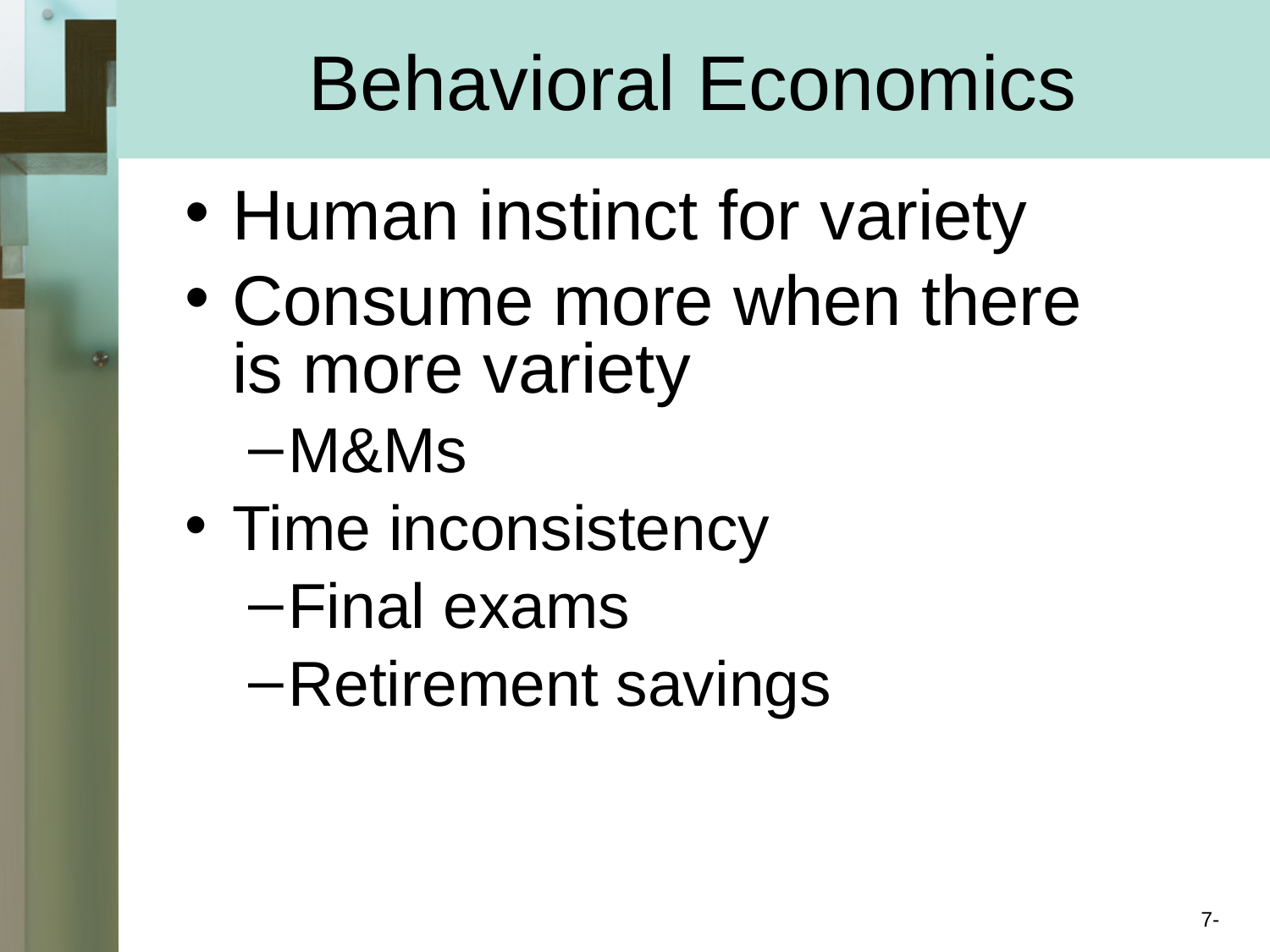

# Behavioral Economics
Human instinct for variety
Consume more when there is more variety
M&Ms
Time inconsistency
Final exams
Retirement savings
7-